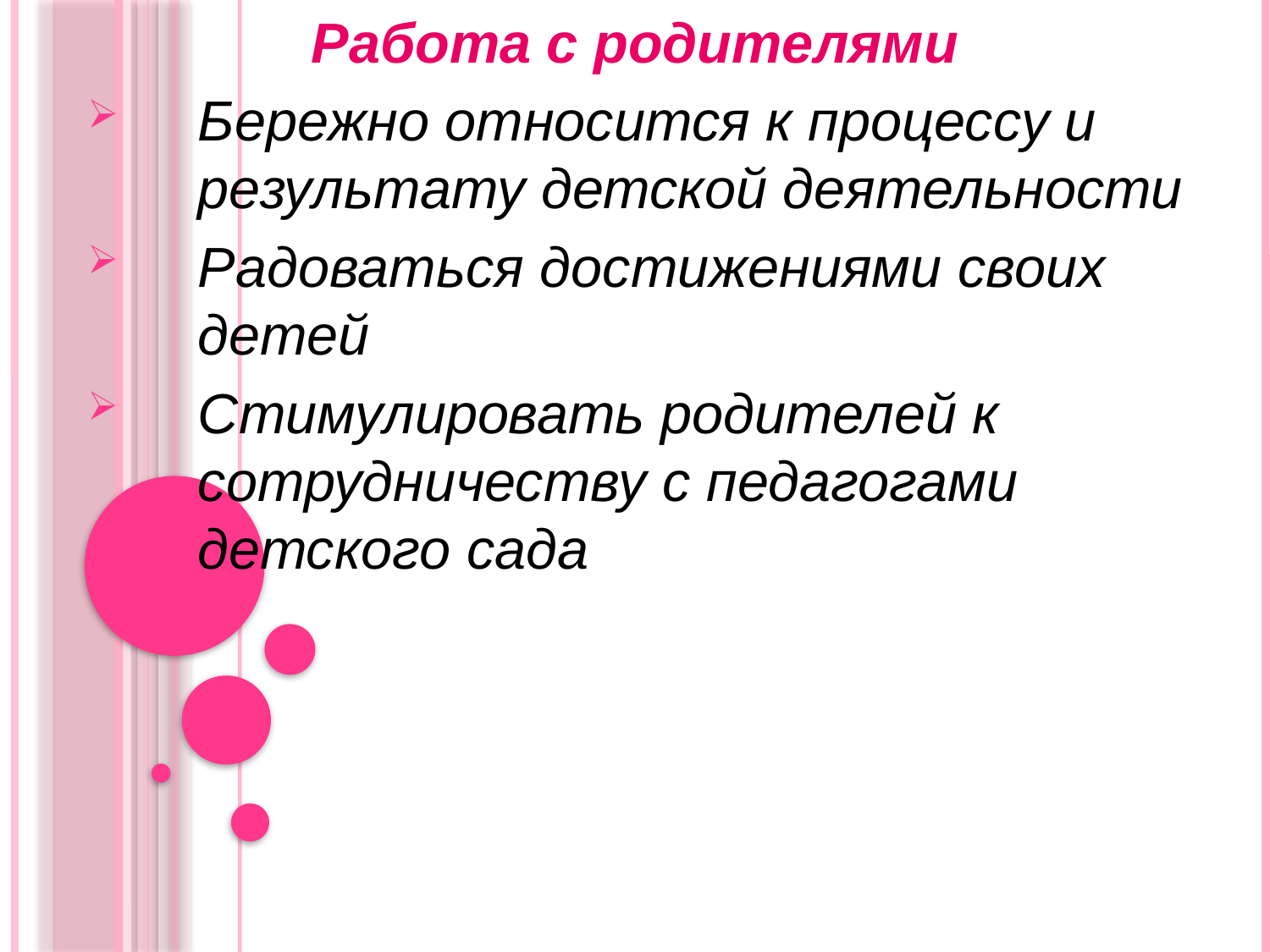

Работа с родителями
Бережно относится к процессу и результату детской деятельности
Радоваться достижениями своих детей
Стимулировать родителей к сотрудничеству с педагогами детского сада